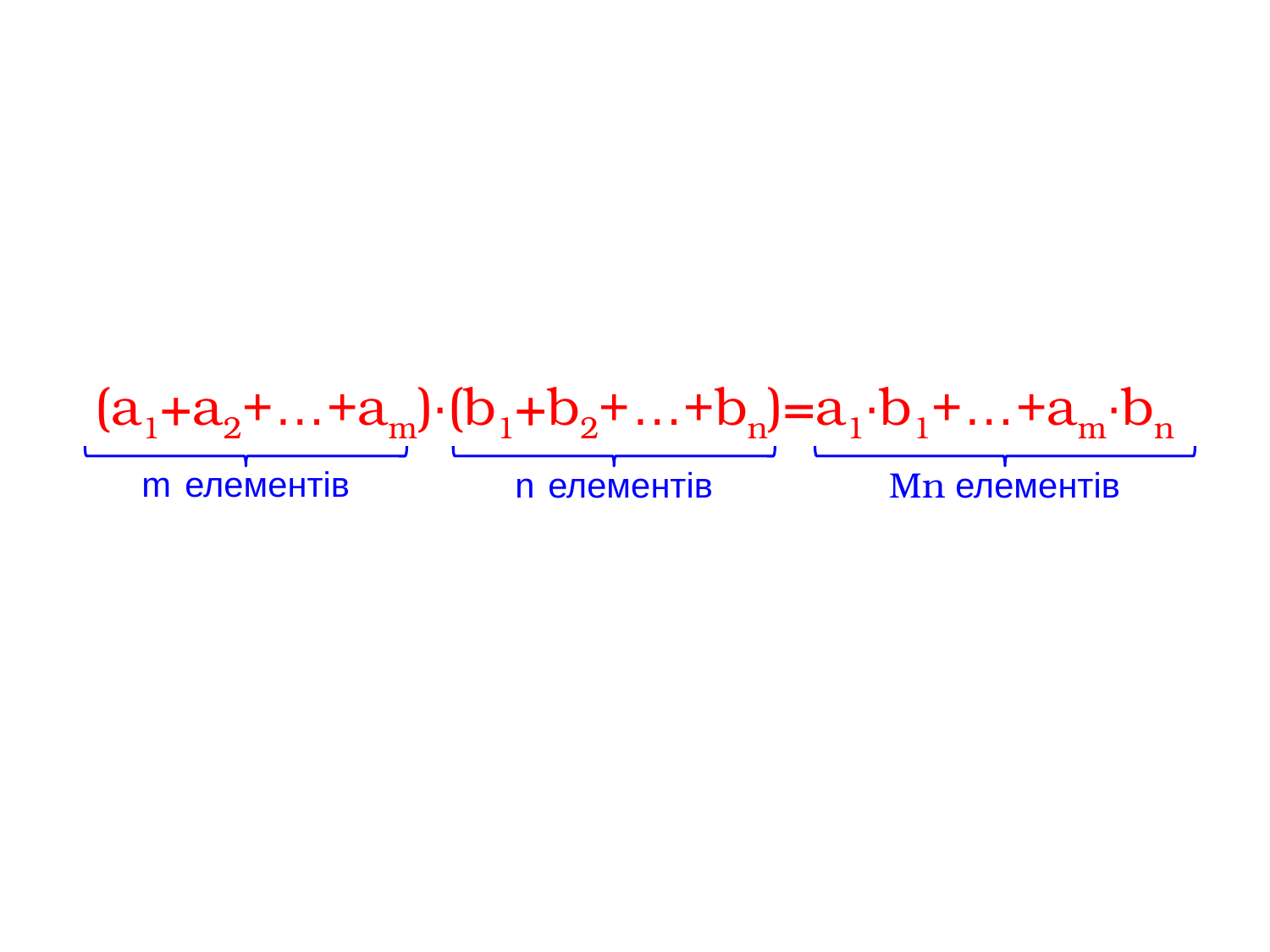

(a1+a2+…+am)∙(b1+b2+…+bn)=a1∙b1+…+am∙bn
m елементів
n елементів
Mn елементів